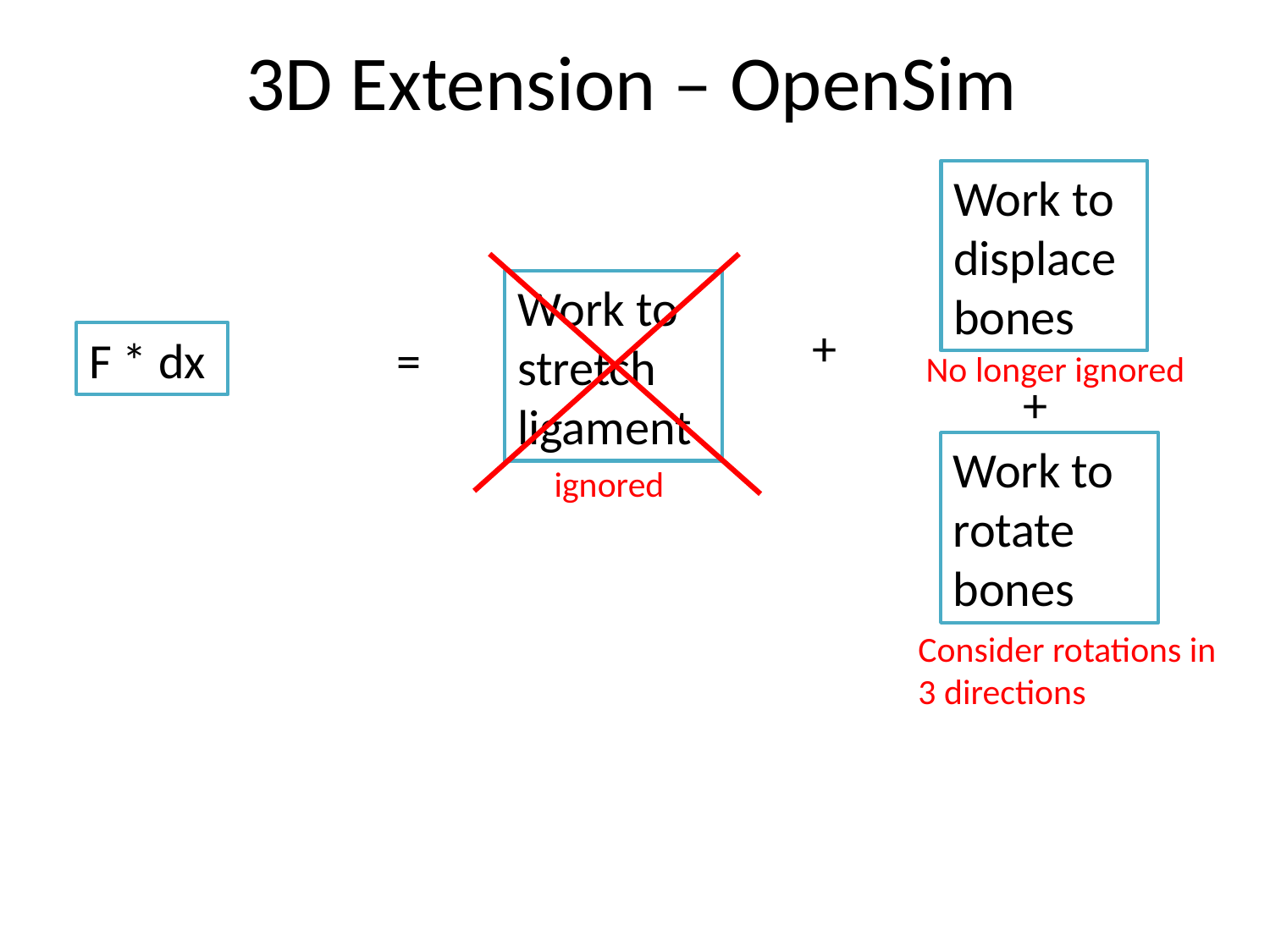

# 3D Extension – OpenSim
Work to displace bones
Work to stretch ligament
+
F * dx
=
No longer ignored
+
Work to rotate bones
ignored
Consider rotations in 3 directions